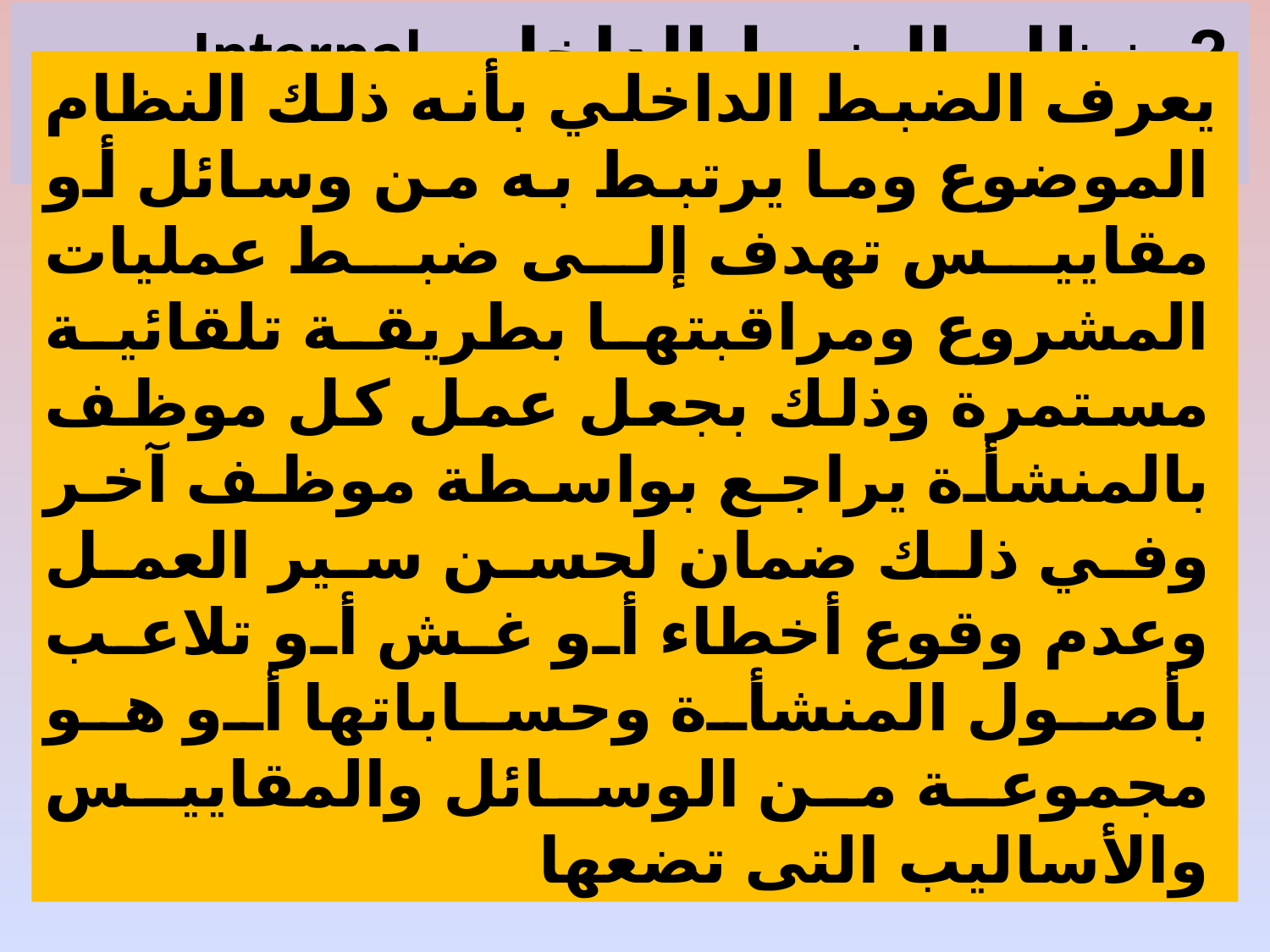

2- نظام الضبط الداخلى Internal Check System
يعرف الضبط الداخلي بأنه ذلك النظام الموضوع وما يرتبط به من وسائل أو مقاييس تهدف إلى ضبط عمليات المشروع ومراقبتها بطريقة تلقائية مستمرة وذلك بجعل عمل كل موظف بالمنشأة يراجع بواسطة موظف آخر وفي ذلك ضمان لحسن سير العمل وعدم وقوع أخطاء أو غش أو تلاعب بأصول المنشأة وحساباتها أو هو مجموعة من الوسائل والمقاييس والأساليب التى تضعها